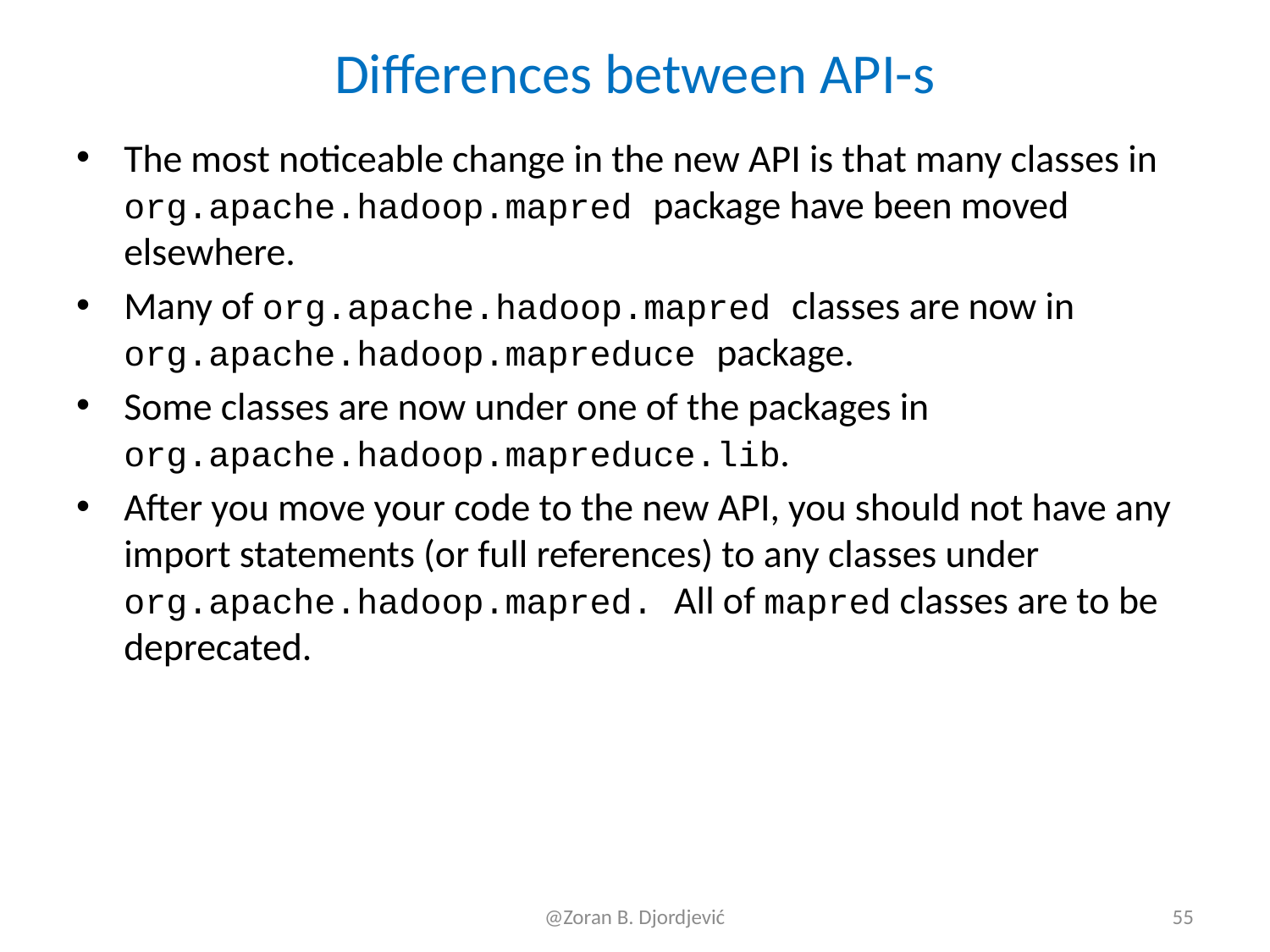

# Differences between API-s
The most noticeable change in the new API is that many classes in org.apache.hadoop.mapred package have been moved elsewhere.
Many of org.apache.hadoop.mapred classes are now in org.apache.hadoop.mapreduce package.
Some classes are now under one of the packages in  org.apache.hadoop.mapreduce.lib.
After you move your code to the new API, you should not have any import statements (or full references) to any classes under org.apache.hadoop.mapred. All of mapred classes are to be deprecated.
@Zoran B. Djordjević
55